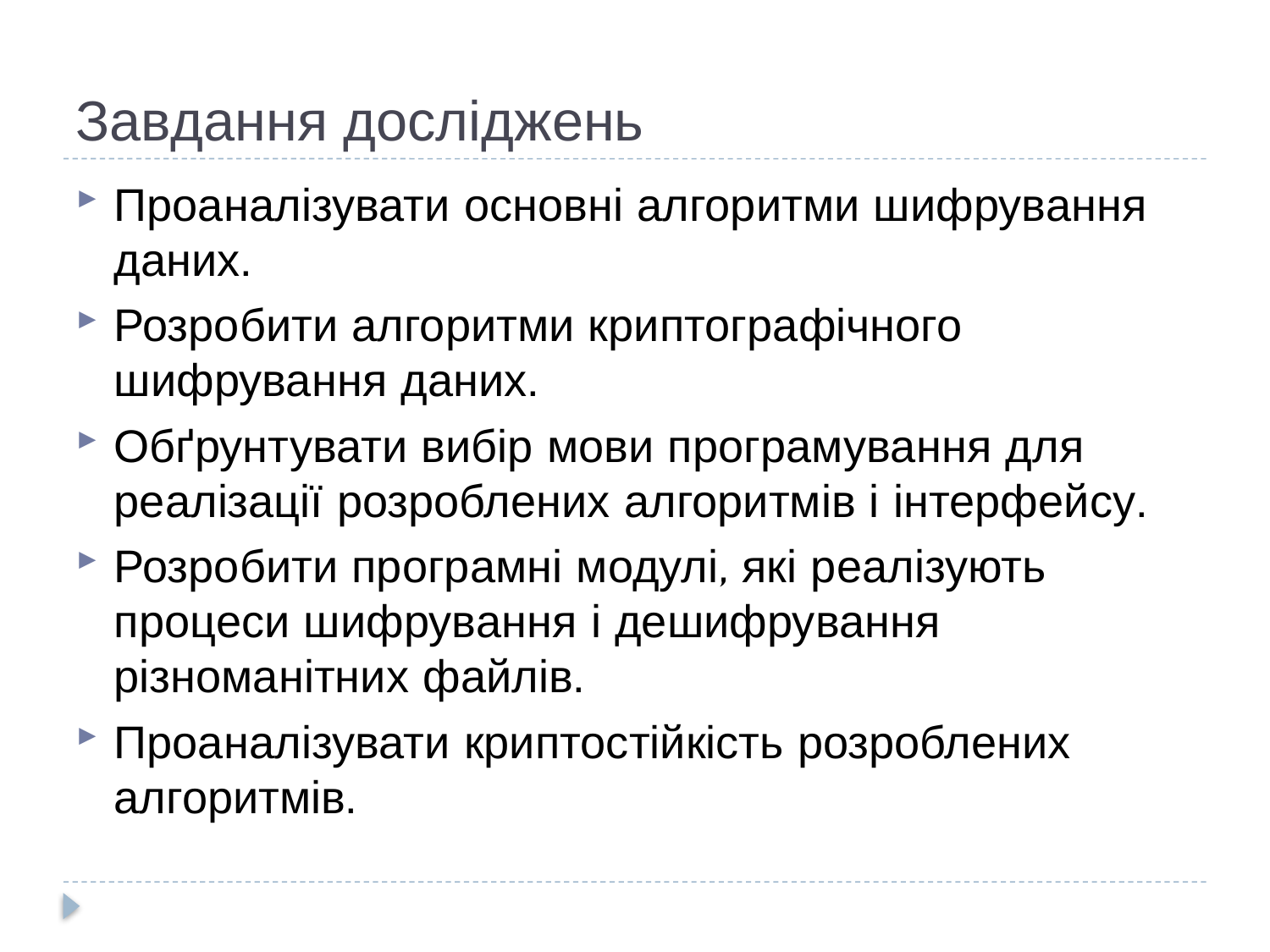

# Завдання досліджень
Проаналізувати основні алгоритми шифрування даних.
Розробити алгоритми криптографічного шифрування даних.
Обґрунтувати вибір мови програмування для реалізації розроблених алгоритмів і інтерфейсу.
Розробити програмні модулі, які реалізують процеси шифрування і дешифрування різноманітних файлів.
Проаналізувати криптостійкість розроблених алгоритмів.